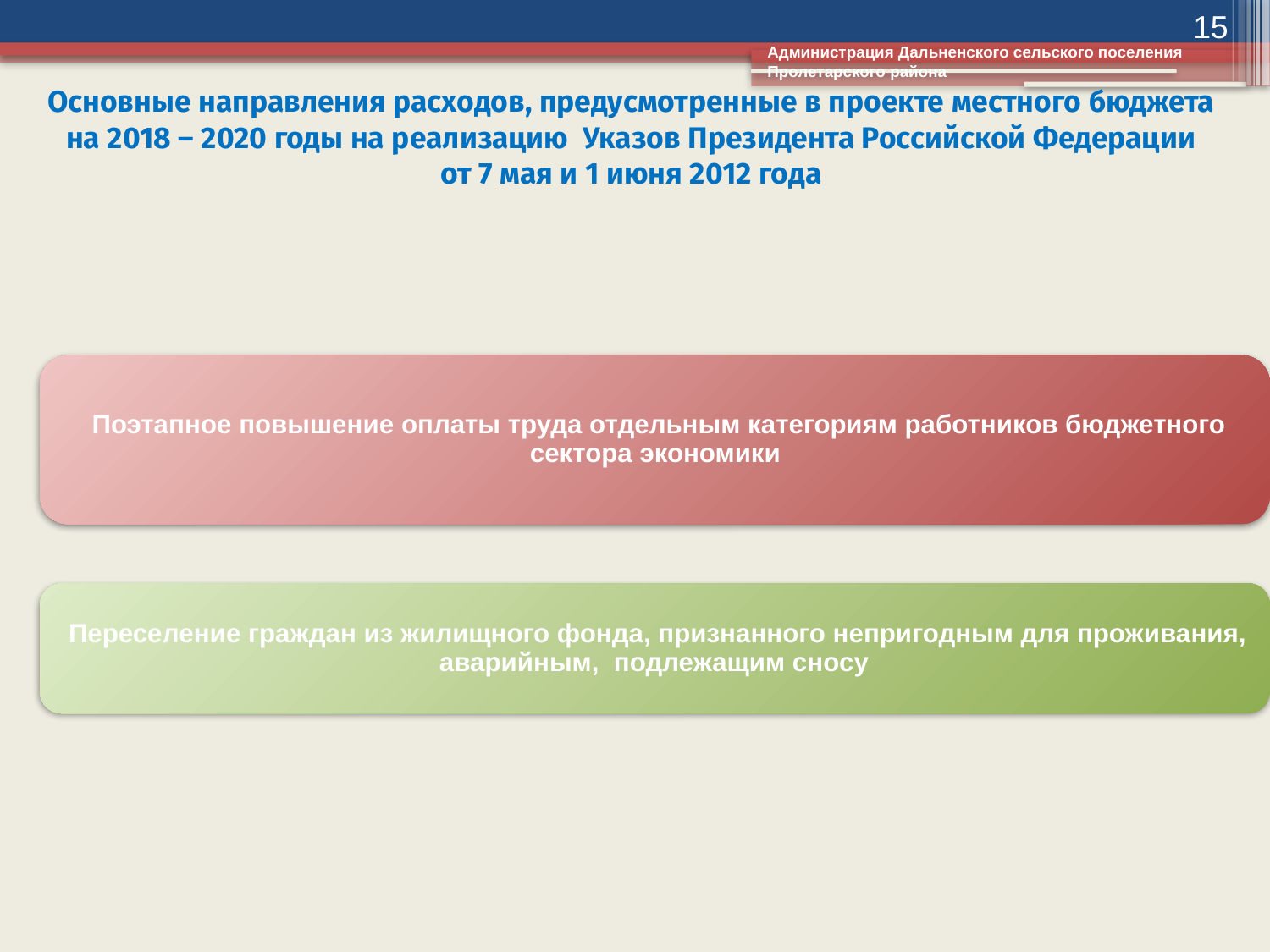

15
Администрация Дальненского сельского поселения Пролетарского района
Основные направления расходов, предусмотренные в проекте местного бюджета
на 2018 – 2020 годы на реализацию  Указов Президента Российской Федерации
от 7 мая и 1 июня 2012 года
Поэтапное повышение оплаты труда отдельным категориям работников бюджетного сектора экономики
Переселение граждан из жилищного фонда, признанного непригодным для проживания, аварийным,  подлежащим сносу